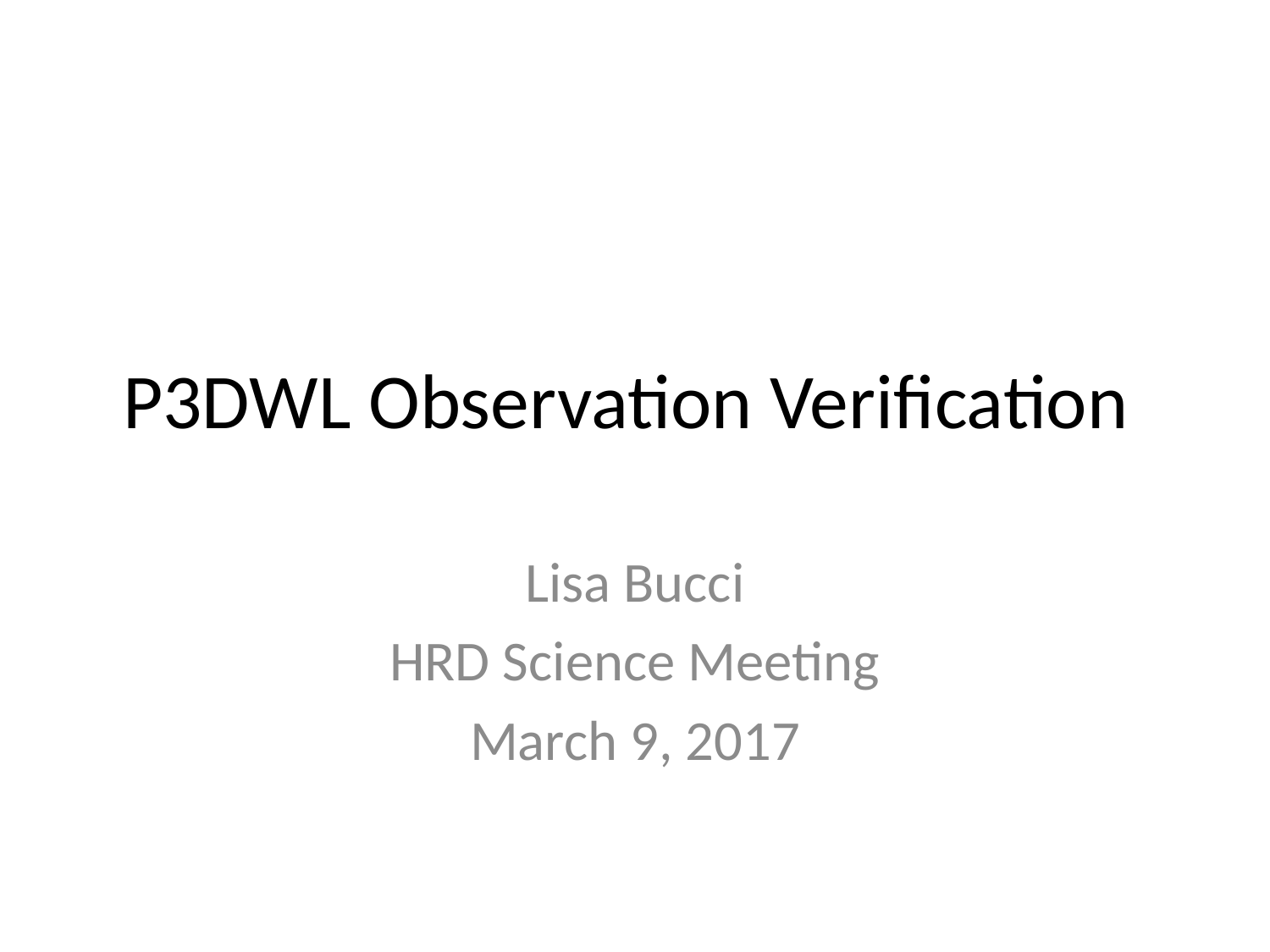

# P3DWL Observation Verification
Lisa Bucci
HRD Science Meeting
March 9, 2017